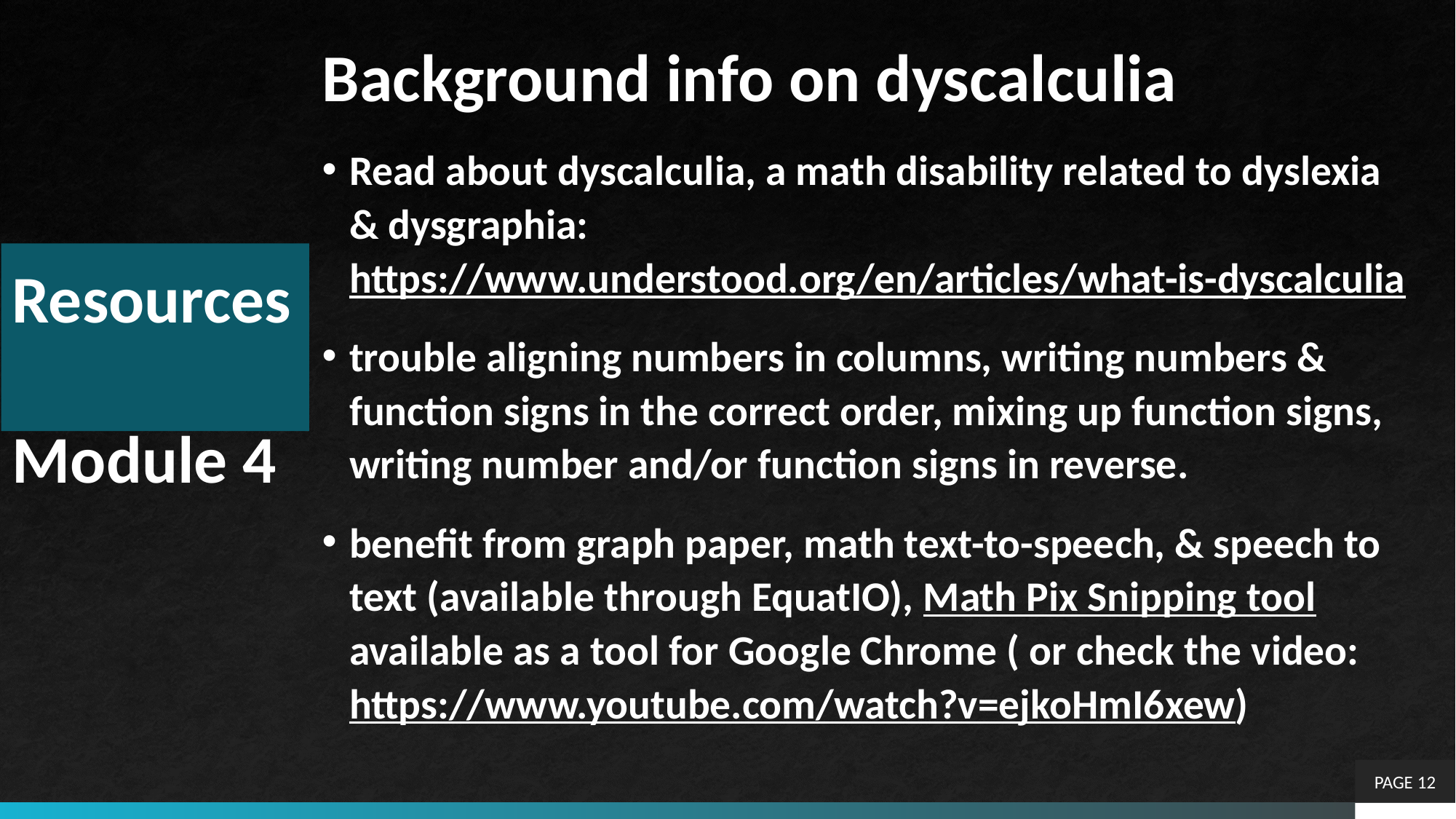

Background info on dyscalculia
Read about dyscalculia, a math disability related to dyslexia & dysgraphia: https://www.understood.org/en/articles/what-is-dyscalculia
trouble aligning numbers in columns, writing numbers & function signs in the correct order, mixing up function signs, writing number and/or function signs in reverse.
benefit from graph paper, math text-to-speech, & speech to text (available through EquatIO), Math Pix Snipping tool available as a tool for Google Chrome ( or check the video: https://www.youtube.com/watch?v=ejkoHmI6xew)

# Resources Module 4
PAGE 12